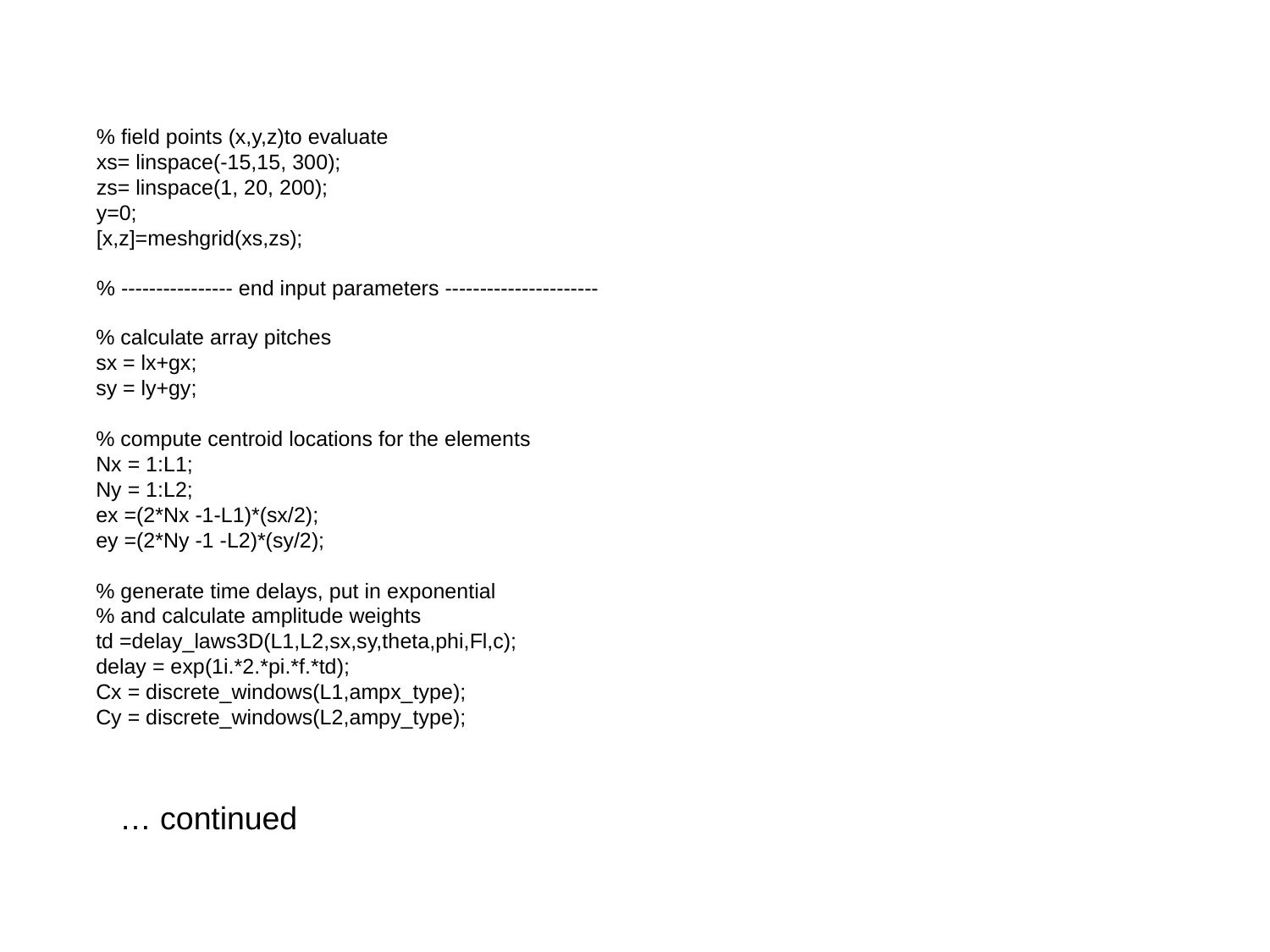

% field points (x,y,z)to evaluate
xs= linspace(-15,15, 300);
zs= linspace(1, 20, 200);
y=0;
[x,z]=meshgrid(xs,zs);

% ---------------- end input parameters ----------------------
% calculate array pitches
sx = lx+gx;
sy = ly+gy;

% compute centroid locations for the elements
Nx = 1:L1;
Ny = 1:L2;
ex =(2*Nx -1-L1)*(sx/2);
ey =(2*Ny -1 -L2)*(sy/2);

% generate time delays, put in exponential
% and calculate amplitude weights
td =delay_laws3D(L1,L2,sx,sy,theta,phi,Fl,c);
delay = exp(1i.*2.*pi.*f.*td);
Cx = discrete_windows(L1,ampx_type);
Cy = discrete_windows(L2,ampy_type);

… continued